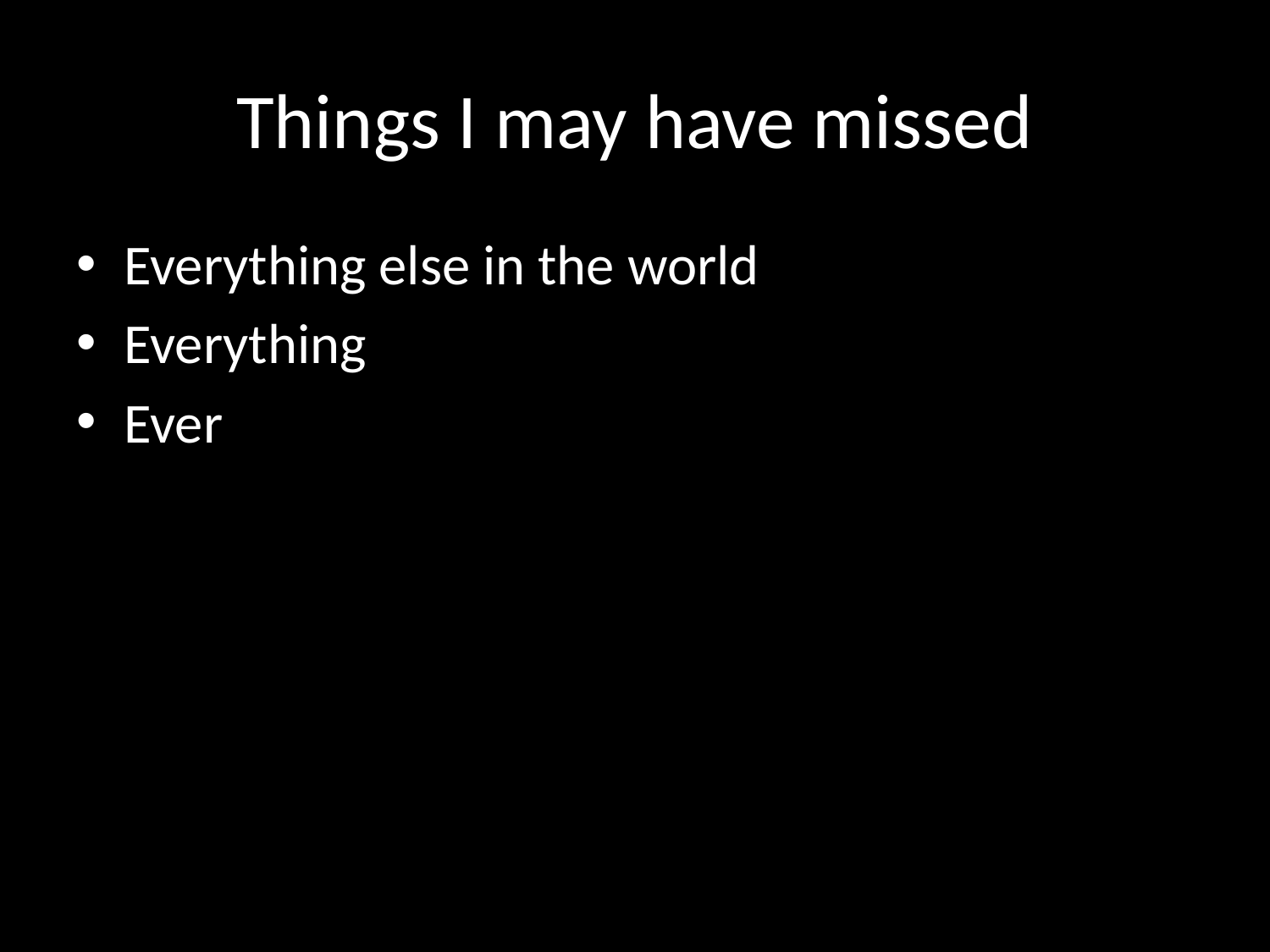

# Things I may have missed
Everything else in the world
Everything
Ever